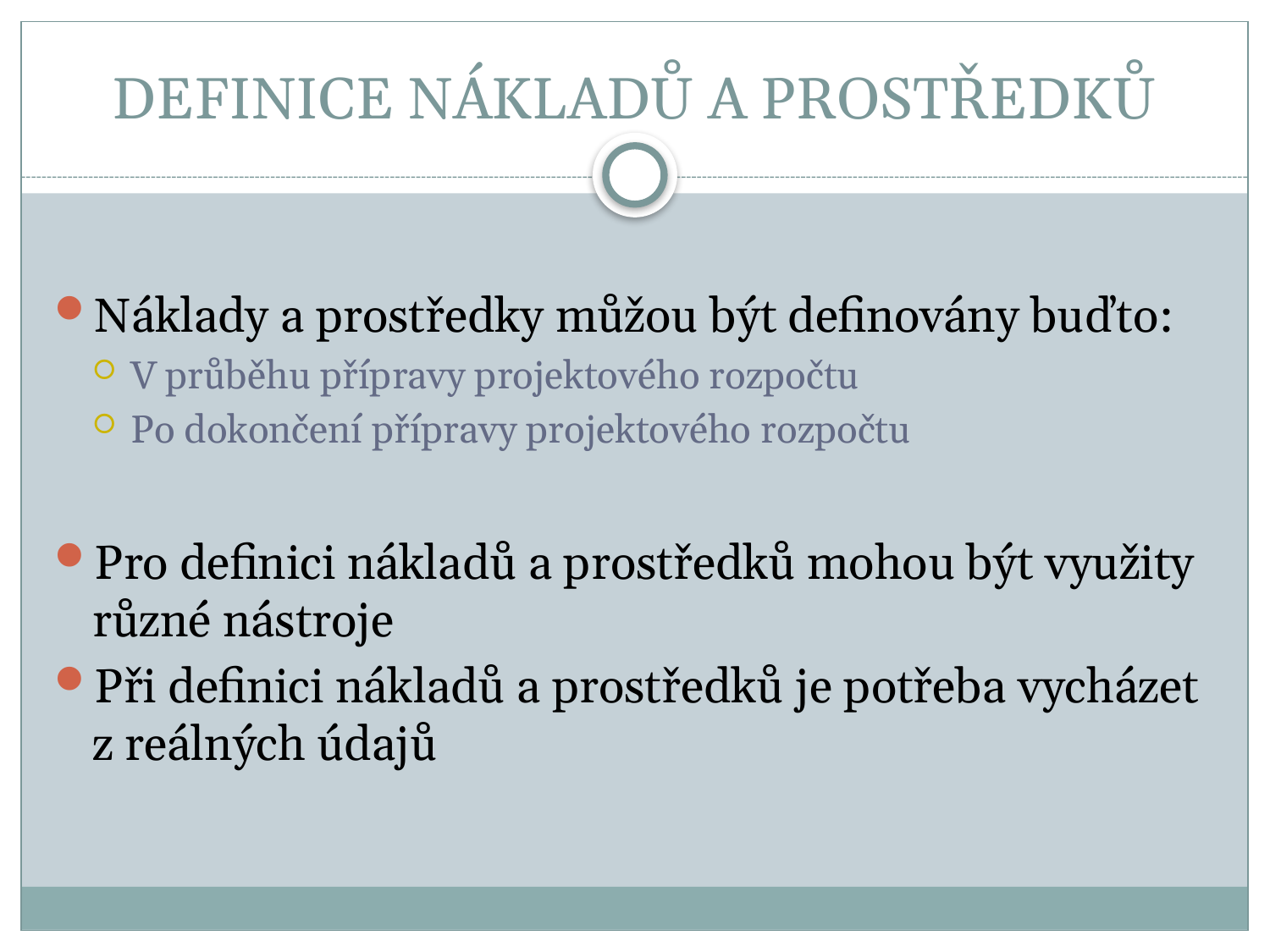

# DEFINICE NÁKLADŮ A PROSTŘEDKŮ

Náklady a prostředky můžou být definovány buďto:
V průběhu přípravy projektového rozpočtu
Po dokončení přípravy projektového rozpočtu

Pro definici nákladů a prostředků mohou být využity různé nástroje
Při definici nákladů a prostředků je potřeba vycházet z reálných údajů